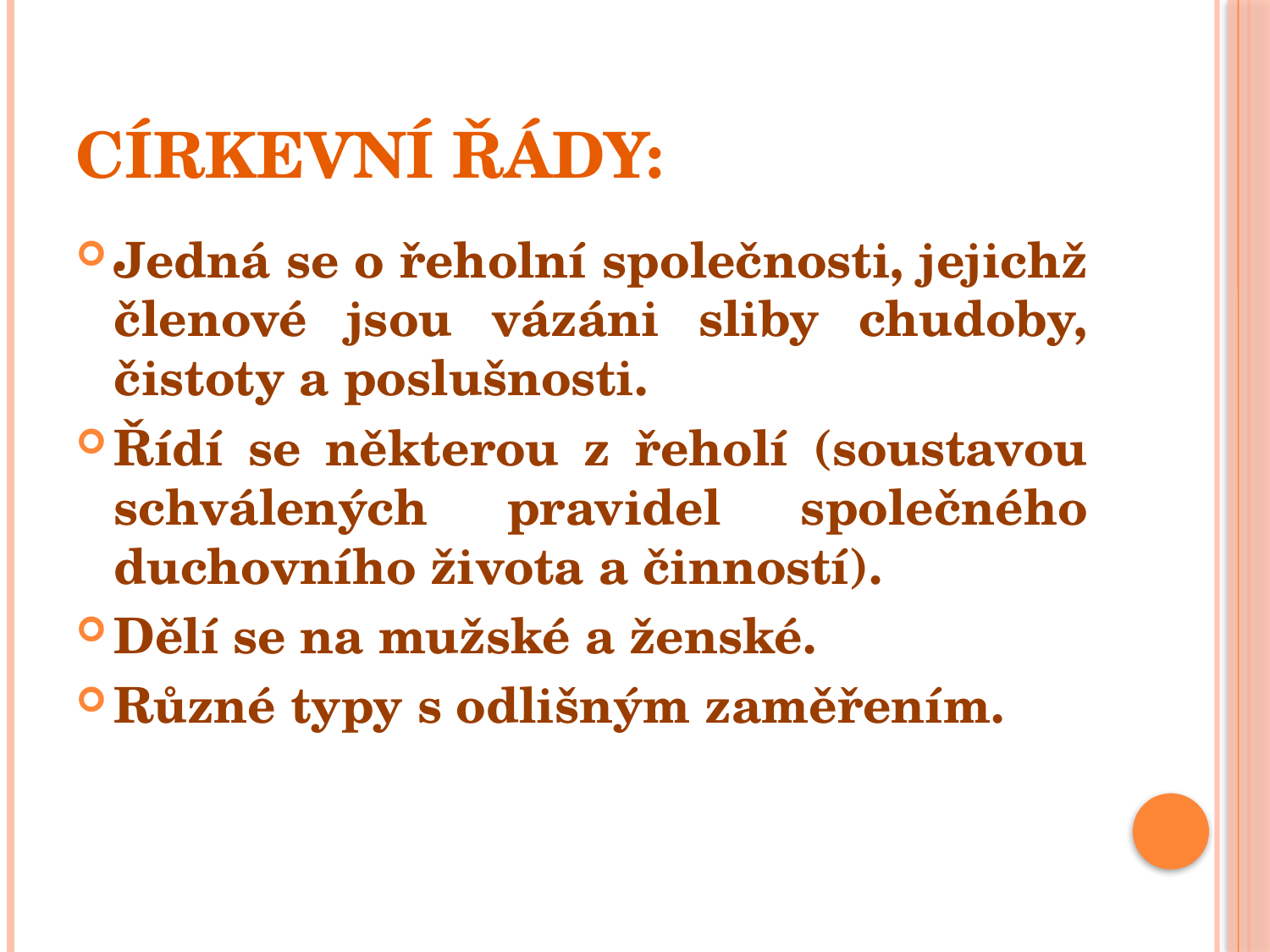

# Církevní řády:
Jedná se o řeholní společnosti, jejichž členové jsou vázáni sliby chudoby, čistoty a poslušnosti.
Řídí se některou z řeholí (soustavou schválených pravidel společného duchovního života a činností).
Dělí se na mužské a ženské.
Různé typy s odlišným zaměřením.